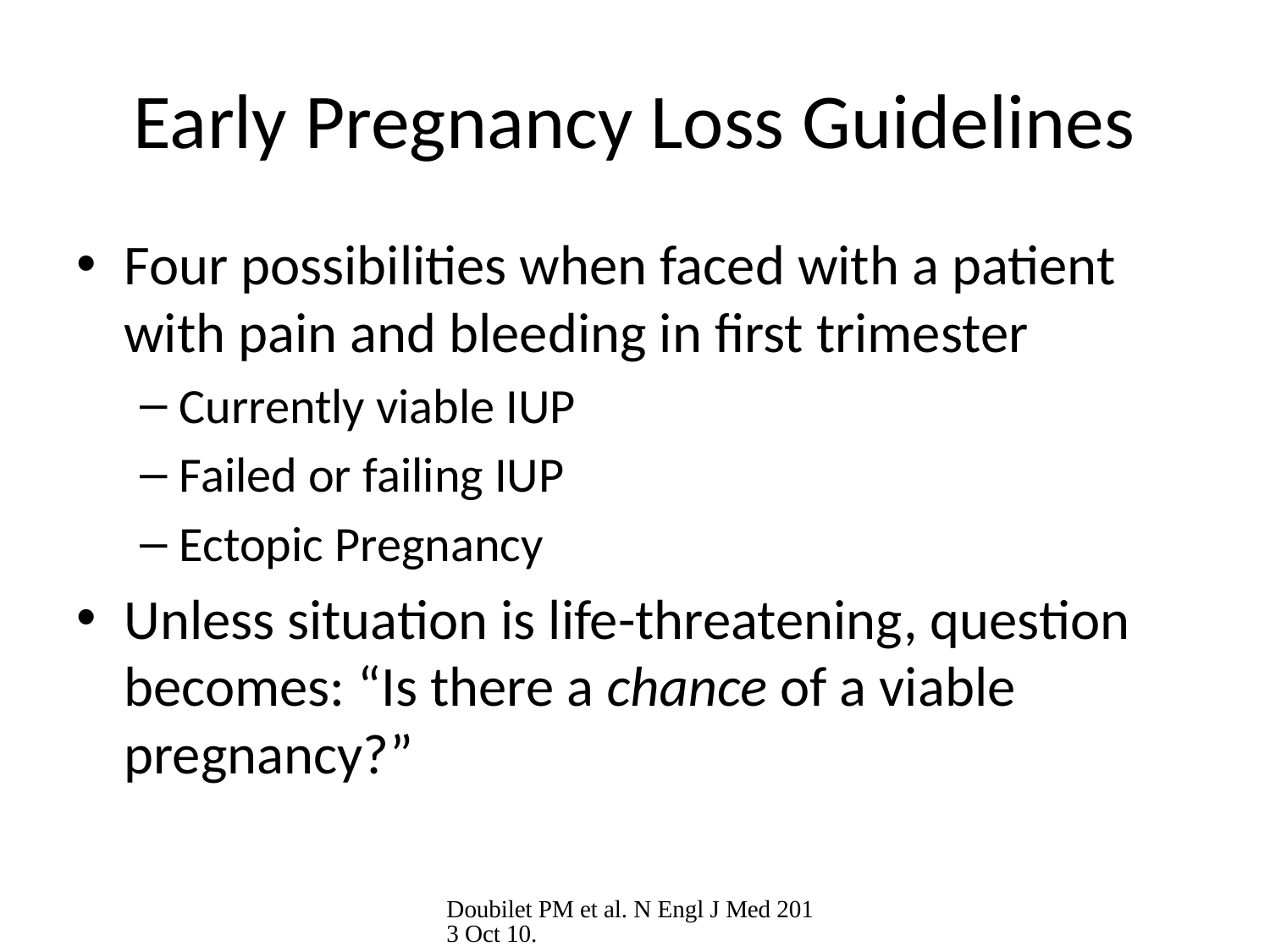

# Early Pregnancy Loss Guidelines
Four possibilities when faced with a patient with pain and bleeding in first trimester
Currently viable IUP
Failed or failing IUP
Ectopic Pregnancy
Unless situation is life-threatening, question becomes: “Is there a chance of a viable pregnancy?”
Doubilet PM et al. N Engl J Med 2013 Oct 10.